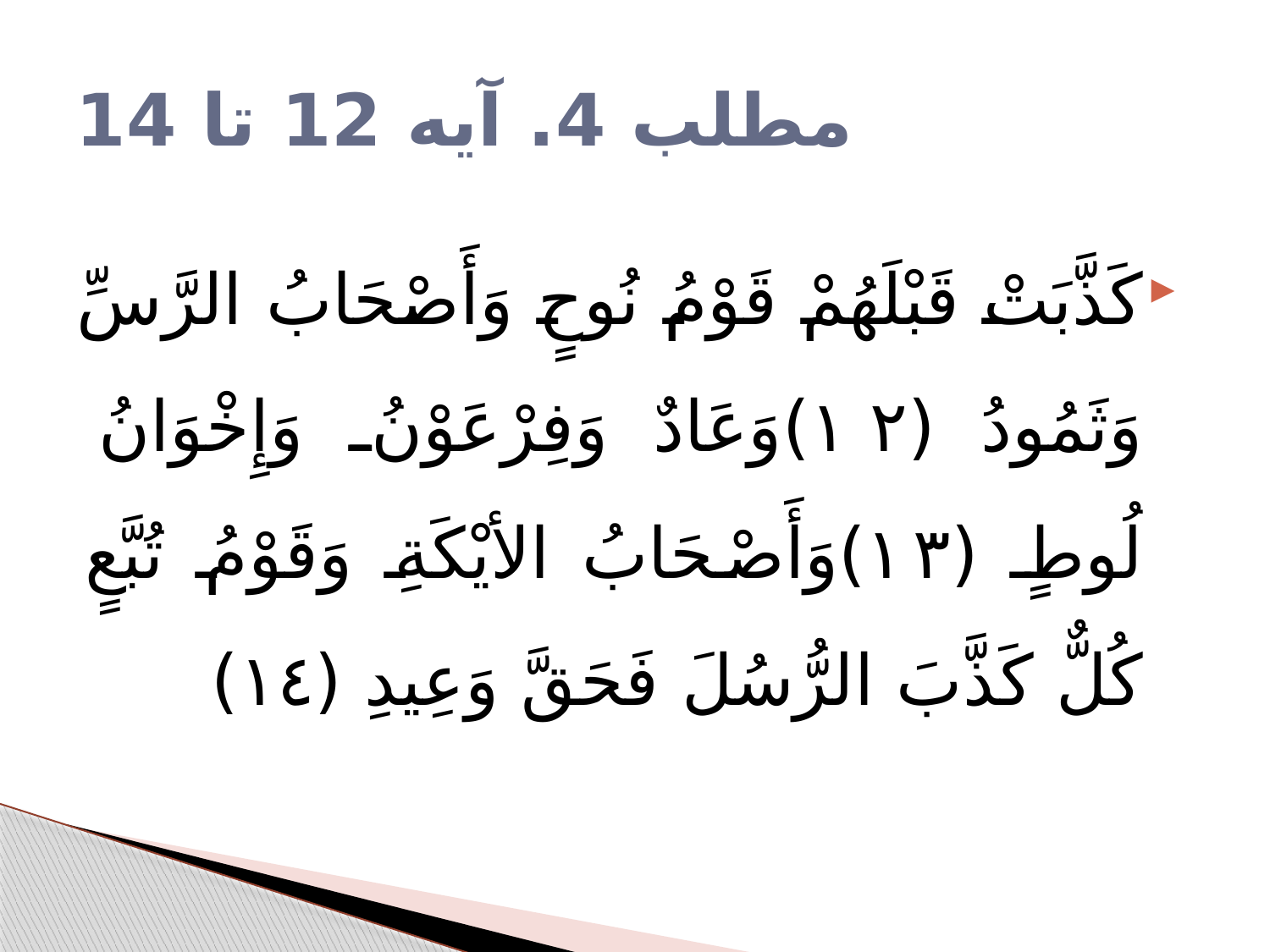

# مطلب 4. آیه 12 تا 14
كَذَّبَتْ قَبْلَهُمْ قَوْمُ نُوحٍ وَأَصْحَابُ الرَّسِّ وَثَمُودُ (١٢)وَعَادٌ وَفِرْعَوْنُ وَإِخْوَانُ لُوطٍ (١٣)وَأَصْحَابُ الأيْكَةِ وَقَوْمُ تُبَّعٍ كُلٌّ كَذَّبَ الرُّسُلَ فَحَقَّ وَعِيدِ (١٤)